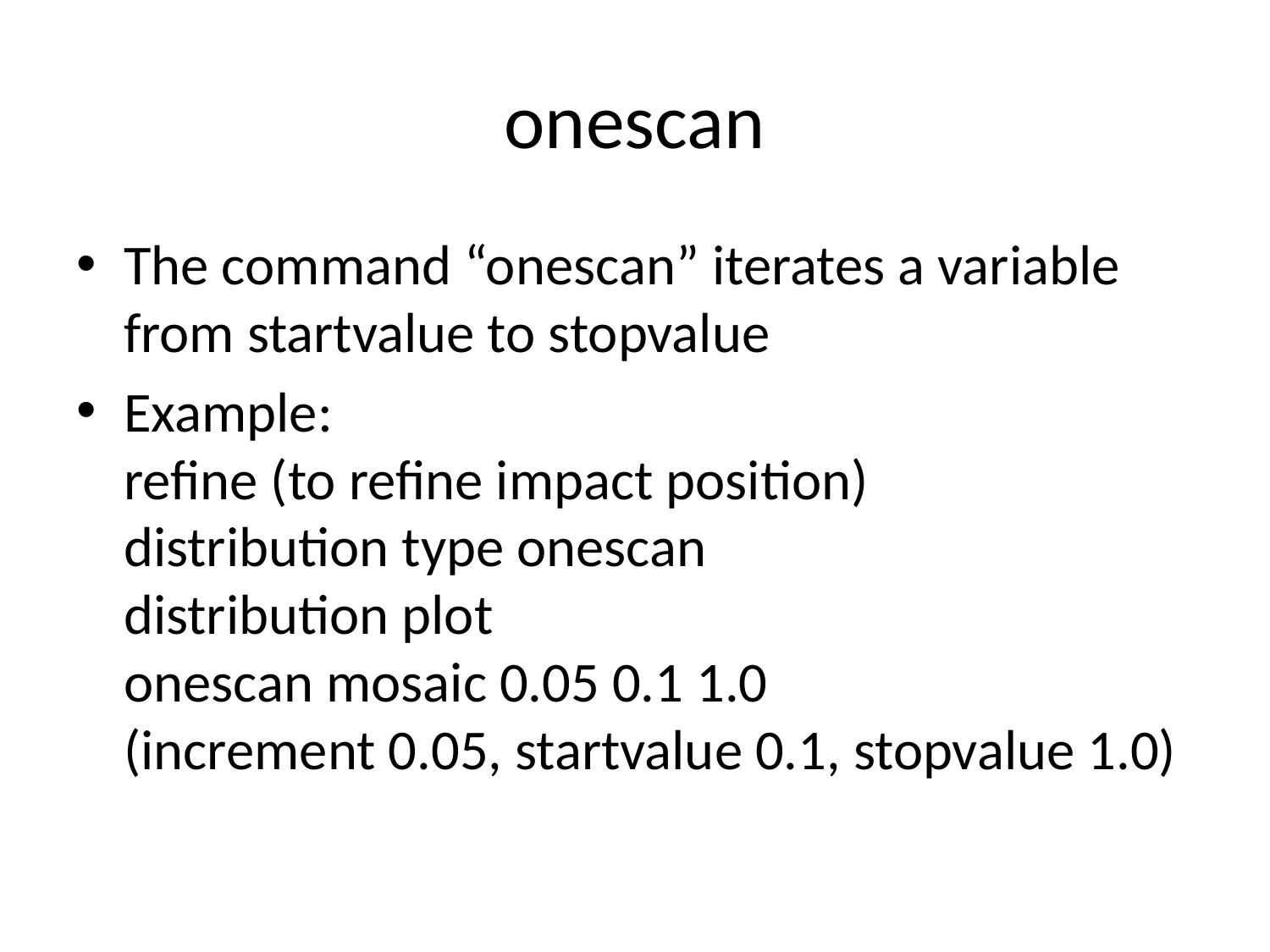

# onescan
The command “onescan” iterates a variable from startvalue to stopvalue
Example:
refine (to refine impact position)
distribution type onescan
distribution plot
onescan mosaic 0.05 0.1 1.0
(increment 0.05, startvalue 0.1, stopvalue 1.0)